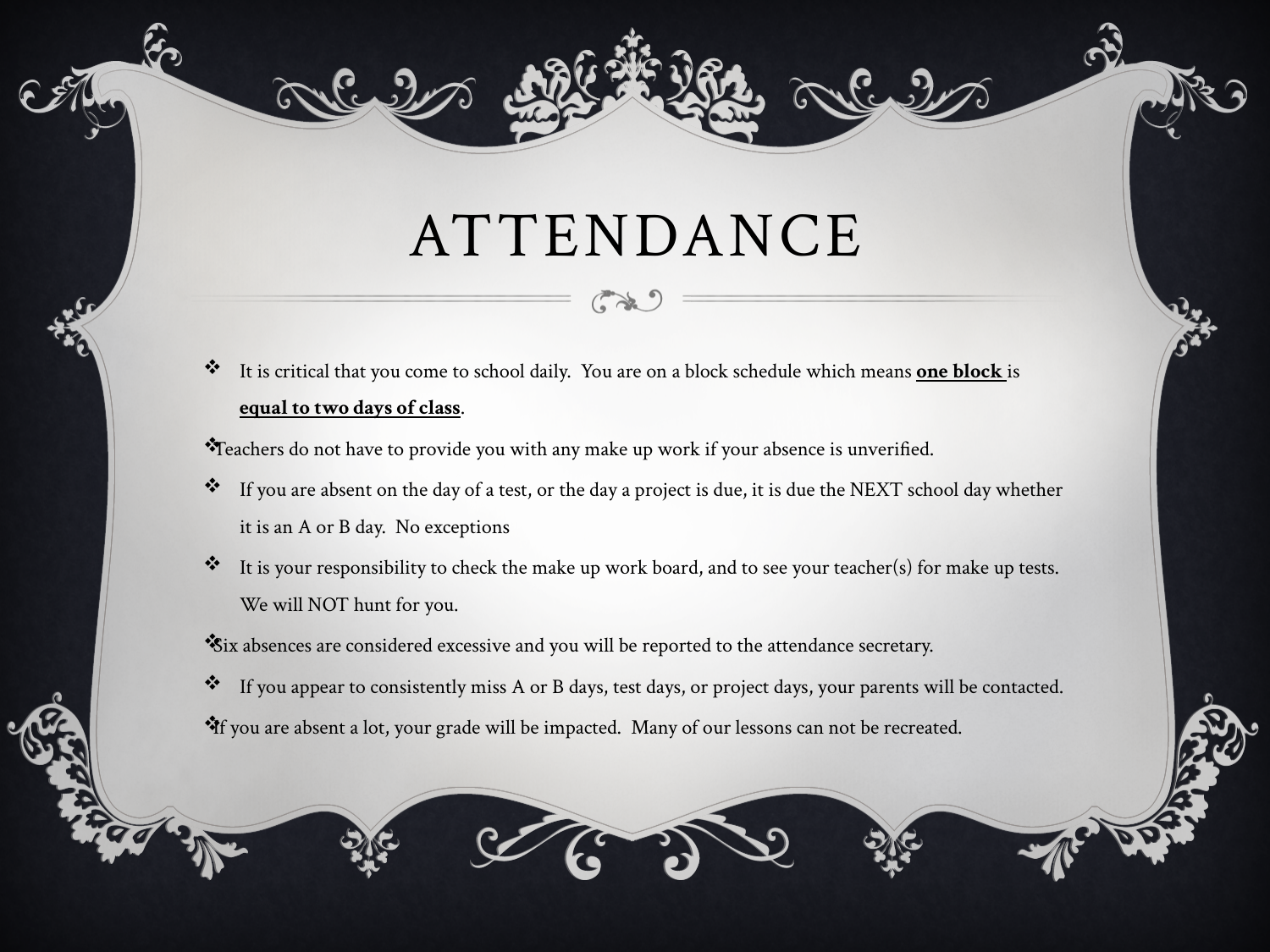

# ATTENDANCE
It is critical that you come to school daily.  You are on a block schedule which means one block is equal to two days of class.
Teachers do not have to provide you with any make up work if your absence is unverified.
If you are absent on the day of a test, or the day a project is due, it is due the NEXT school day whether it is an A or B day.  No exceptions
It is your responsibility to check the make up work board, and to see your teacher(s) for make up tests.  We will NOT hunt for you.
Six absences are considered excessive and you will be reported to the attendance secretary.
If you appear to consistently miss A or B days, test days, or project days, your parents will be contacted.
If you are absent a lot, your grade will be impacted.  Many of our lessons can not be recreated.